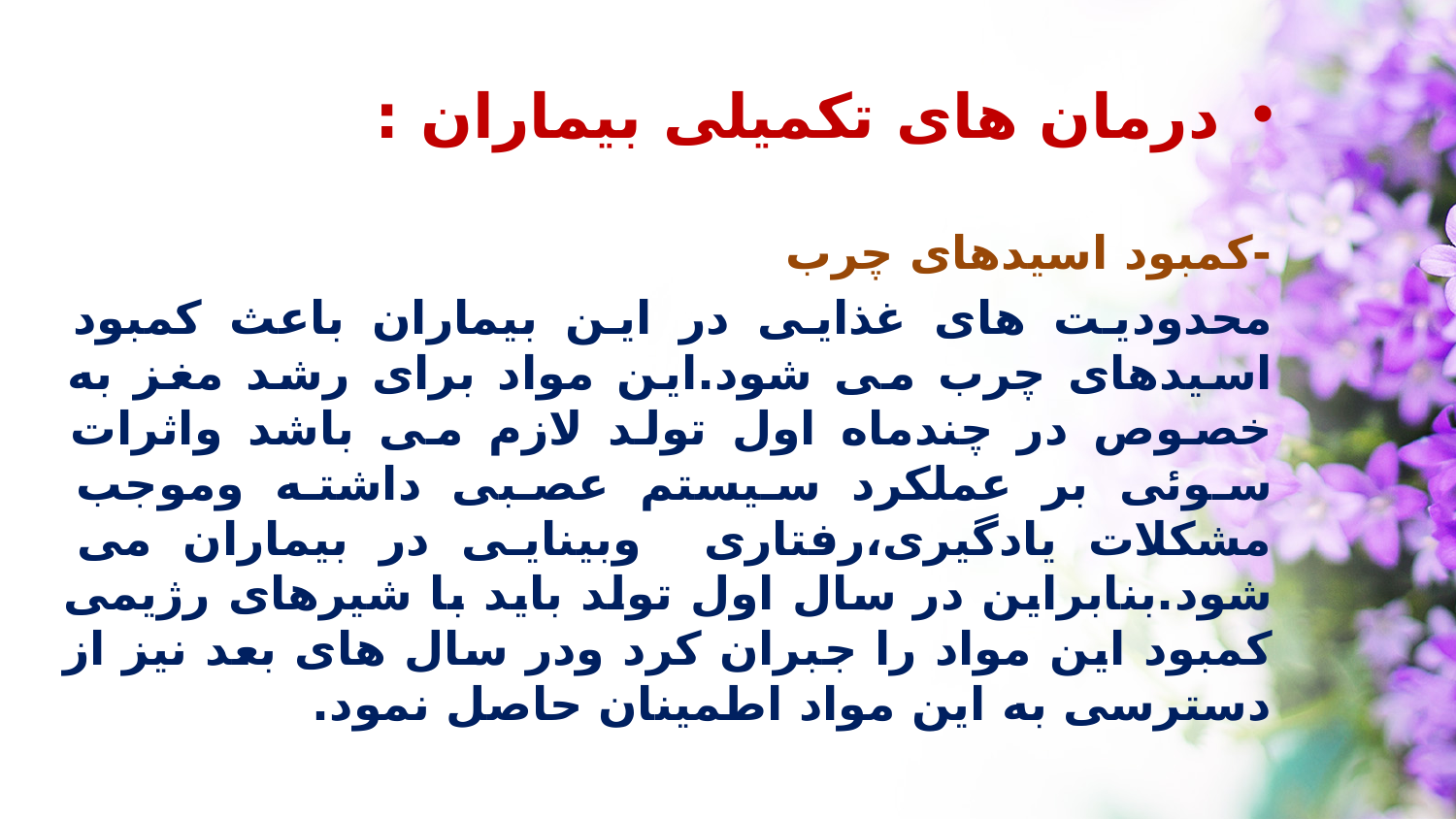

درمان های تکمیلی بیماران :

-کمبود اسیدهای چرب
محدودیت های غذایی در این بیماران باعث کمبود اسیدهای چرب می شود.این مواد برای رشد مغز به خصوص در چندماه اول تولد لازم می باشد واثرات سوئی بر عملکرد سیستم عصبی داشته وموجب مشکلات یادگیری،رفتاری  وبینایی در بیماران می شود.بنابراین در سال اول تولد باید با شیرهای رژیمی کمبود این مواد را جبران کرد ودر سال های بعد نیز از دسترسی به این مواد اطمینان حاصل نمود.